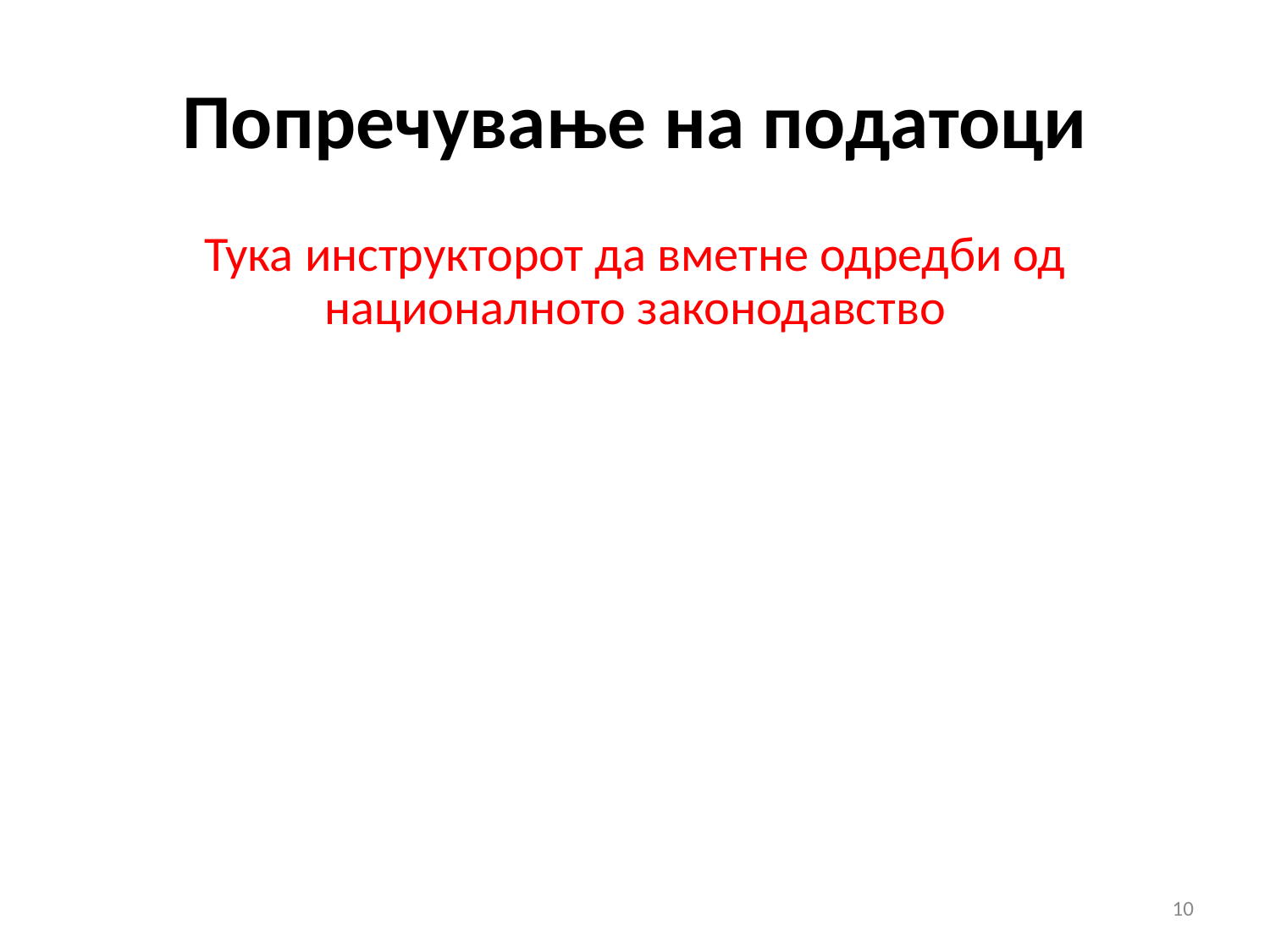

# Попречување на податоци
Тука инструкторот да вметне одредби од националното законодавство
10